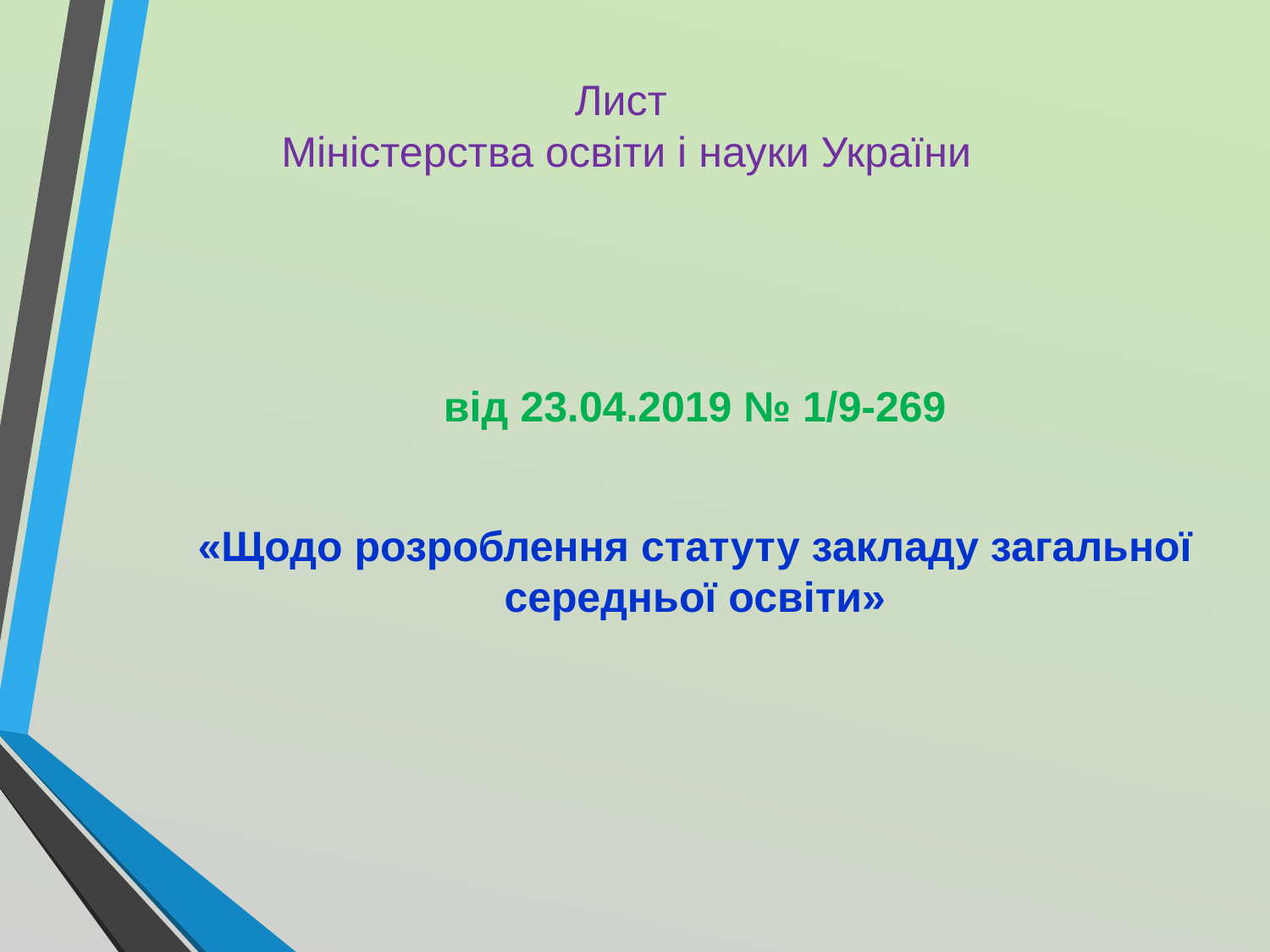

# Лист Міністерства освіти і науки України
від 23.04.2019 № 1/9-269

«Щодо розроблення статуту закладу загальної середньої освіти»